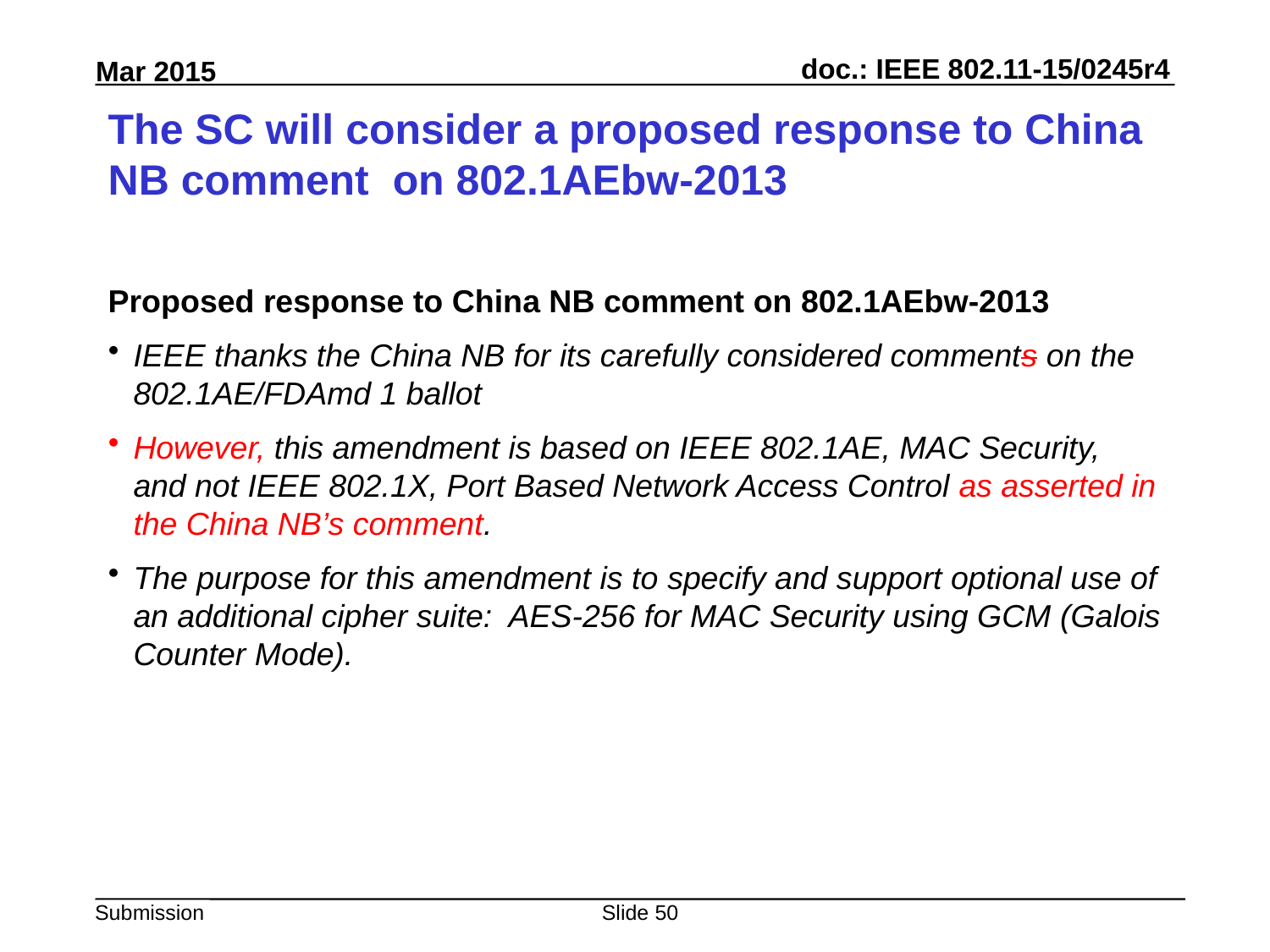

# The SC will consider a proposed response to China NB comment  on 802.1AEbw-2013
Proposed response to China NB comment on 802.1AEbw-2013
IEEE thanks the China NB for its carefully considered comments on the 802.1AE/FDAmd 1 ballot
However, this amendment is based on IEEE 802.1AE, MAC Security, and not IEEE 802.1X, Port Based Network Access Control as asserted in the China NB’s comment.
The purpose for this amendment is to specify and support optional use of an additional cipher suite:  AES-256 for MAC Security using GCM (Galois Counter Mode).

Slide 50